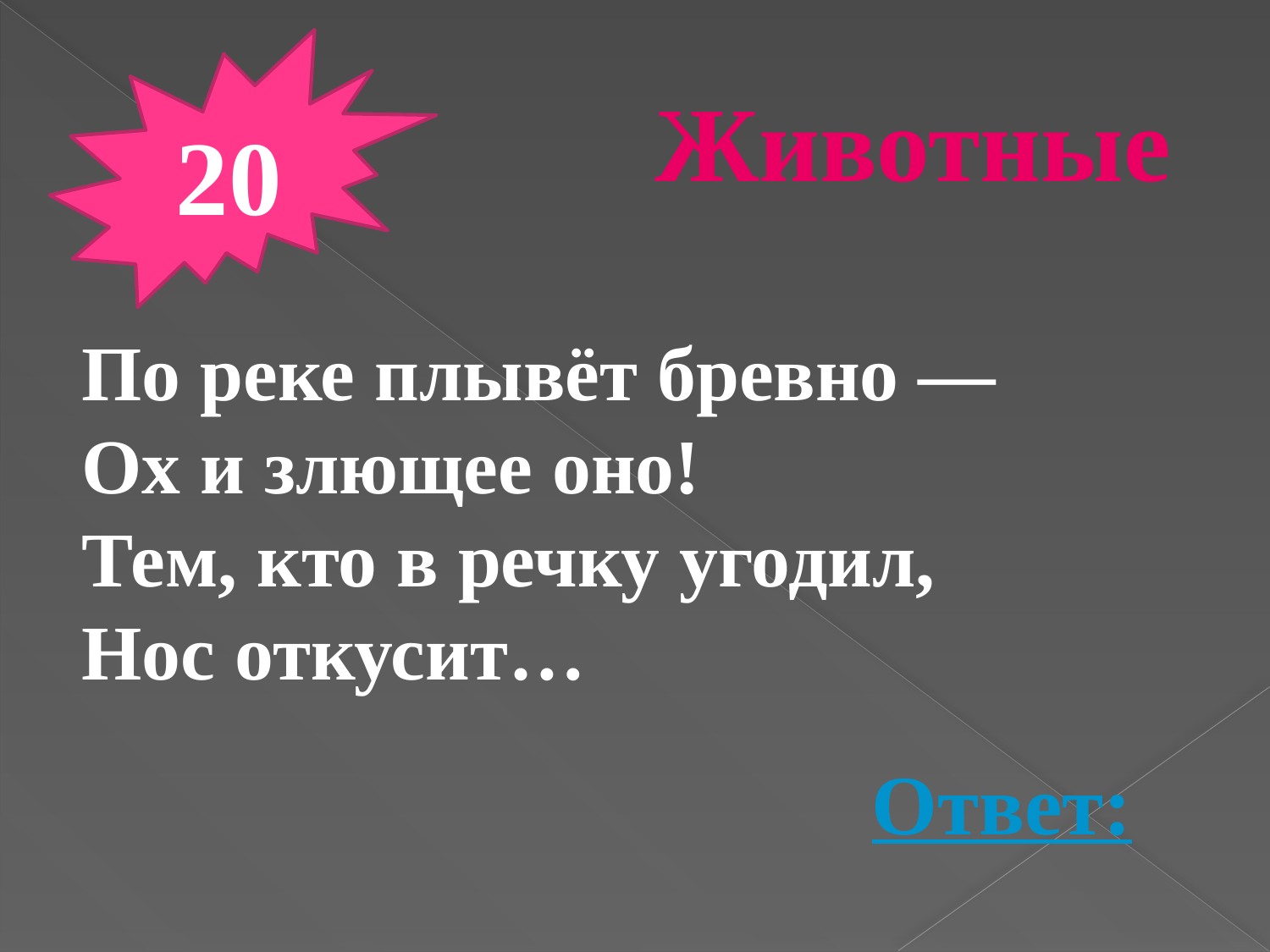

20
Животные
По реке плывёт бревно —
Ох и злющее оно!
Тем, кто в речку угодил,
Нос откусит…
Ответ: